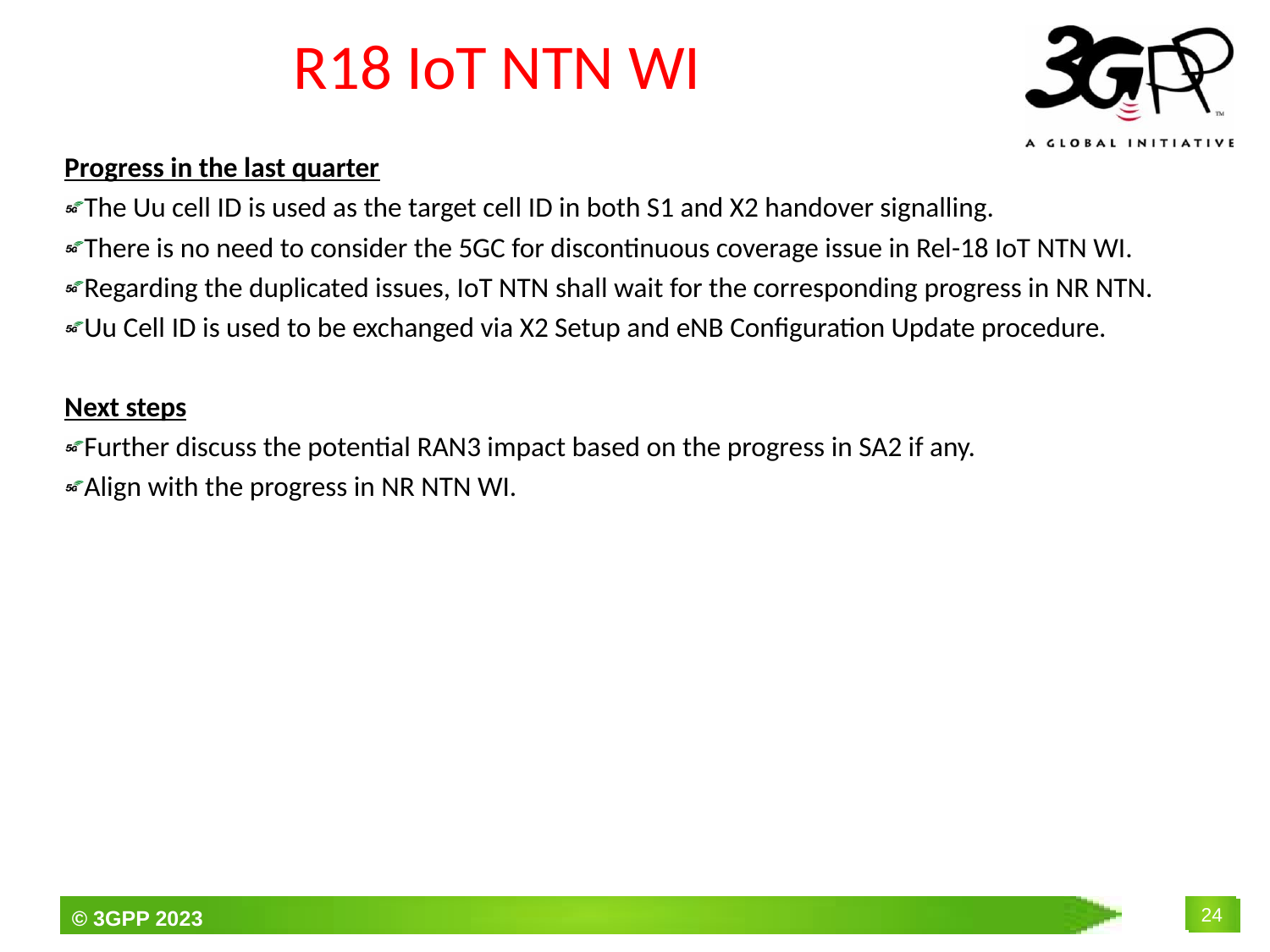

# R18 IoT NTN WI
Progress in the last quarter
The Uu cell ID is used as the target cell ID in both S1 and X2 handover signalling.
There is no need to consider the 5GC for discontinuous coverage issue in Rel-18 IoT NTN WI.
Regarding the duplicated issues, IoT NTN shall wait for the corresponding progress in NR NTN.
Uu Cell ID is used to be exchanged via X2 Setup and eNB Configuration Update procedure.

Next steps
Further discuss the potential RAN3 impact based on the progress in SA2 if any.
Align with the progress in NR NTN WI.

24